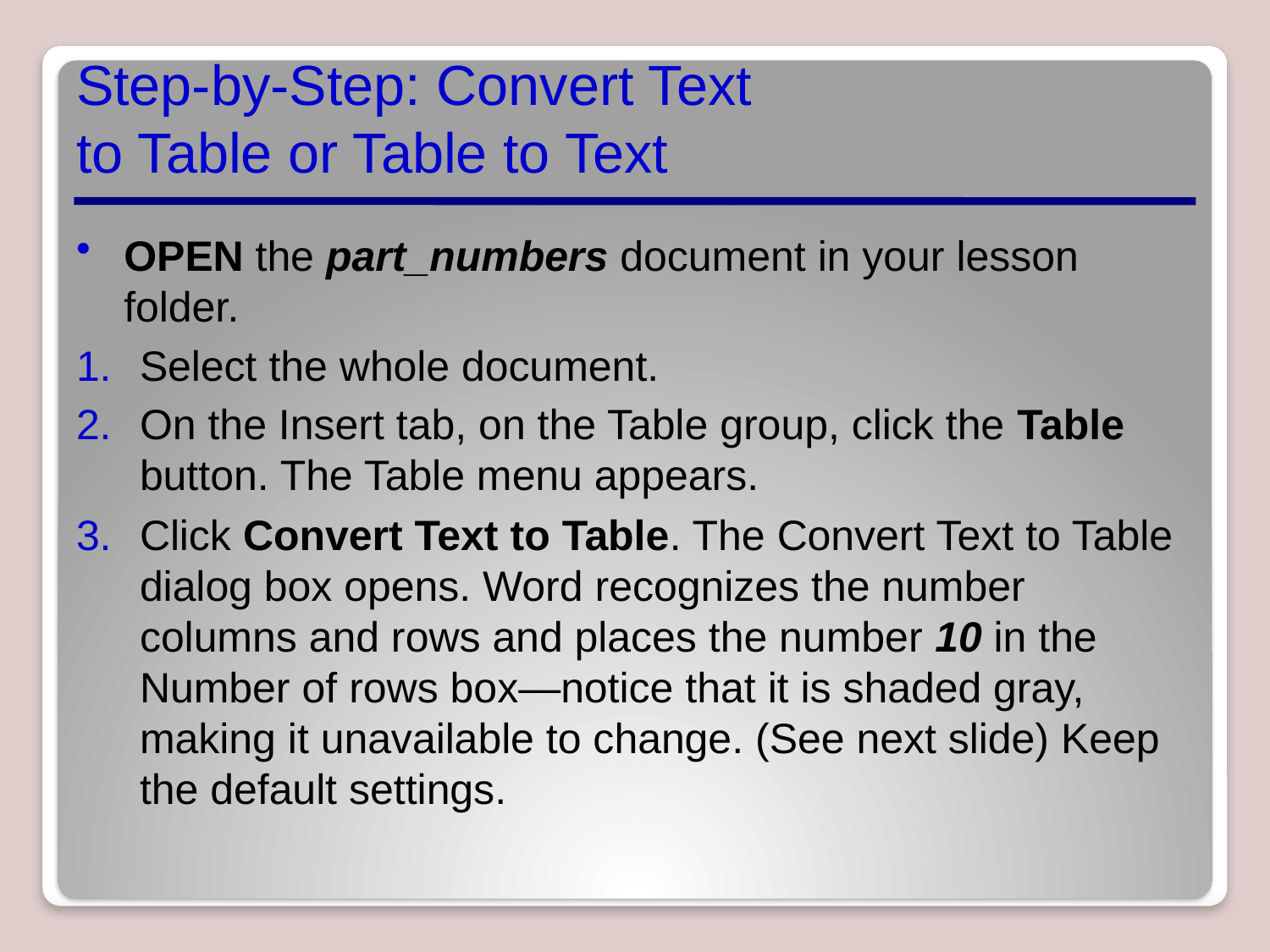

# Step-by-Step: Convert Text to Table or Table to Text
OPEN the part_numbers document in your lesson folder.
Select the whole document.
On the Insert tab, on the Table group, click the Table button. The Table menu appears.
Click Convert Text to Table. The Convert Text to Table dialog box opens. Word recognizes the number columns and rows and places the number 10 in the Number of rows box—notice that it is shaded gray, making it unavailable to change. (See next slide) Keep the default settings.